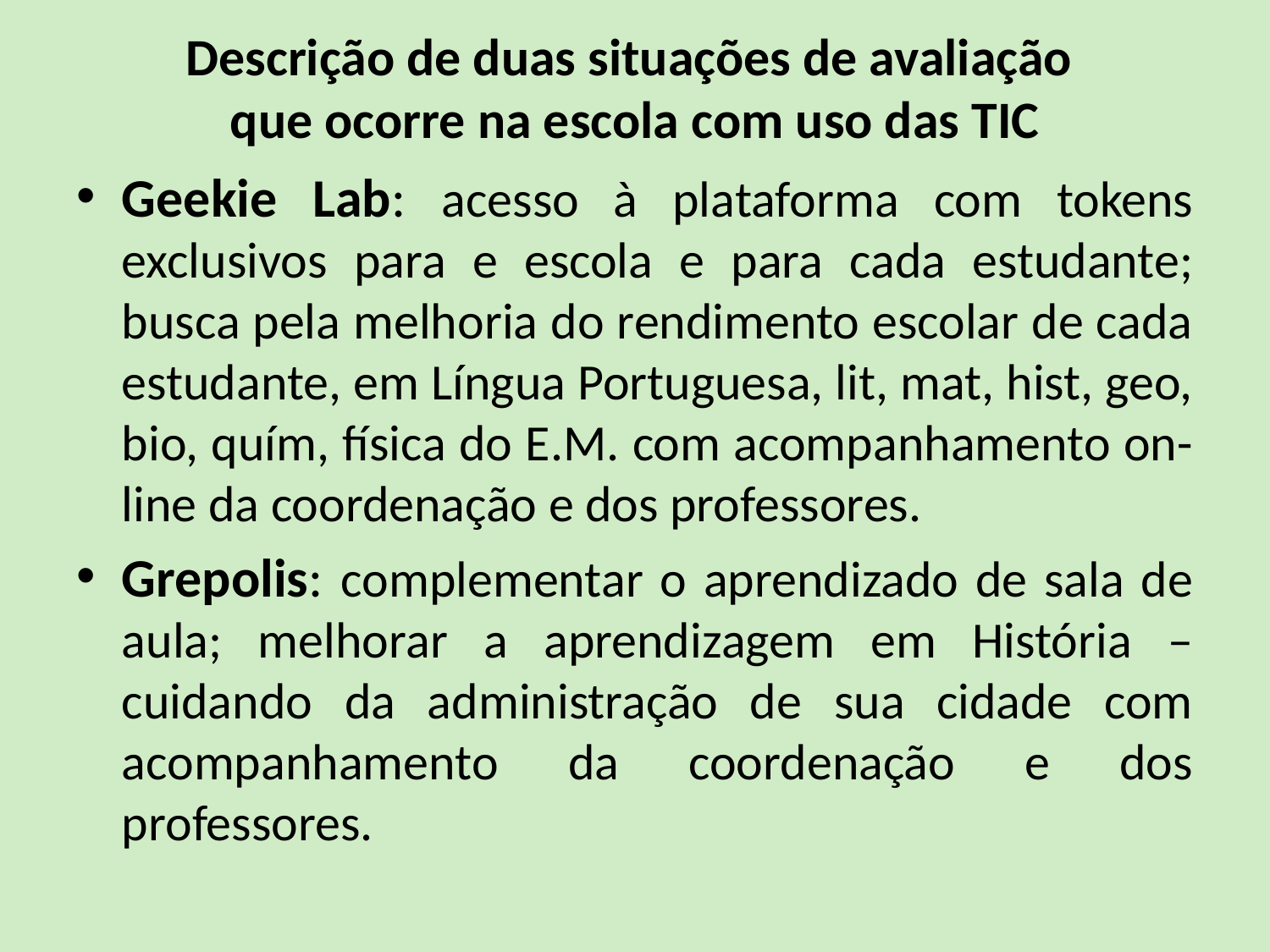

# Descrição de duas situações de avaliação que ocorre na escola com uso das TIC
Geekie Lab: acesso à plataforma com tokens exclusivos para e escola e para cada estudante; busca pela melhoria do rendimento escolar de cada estudante, em Língua Portuguesa, lit, mat, hist, geo, bio, quím, física do E.M. com acompanhamento on-line da coordenação e dos professores.
Grepolis: complementar o aprendizado de sala de aula; melhorar a aprendizagem em História – cuidando da administração de sua cidade com acompanhamento da coordenação e dos professores.